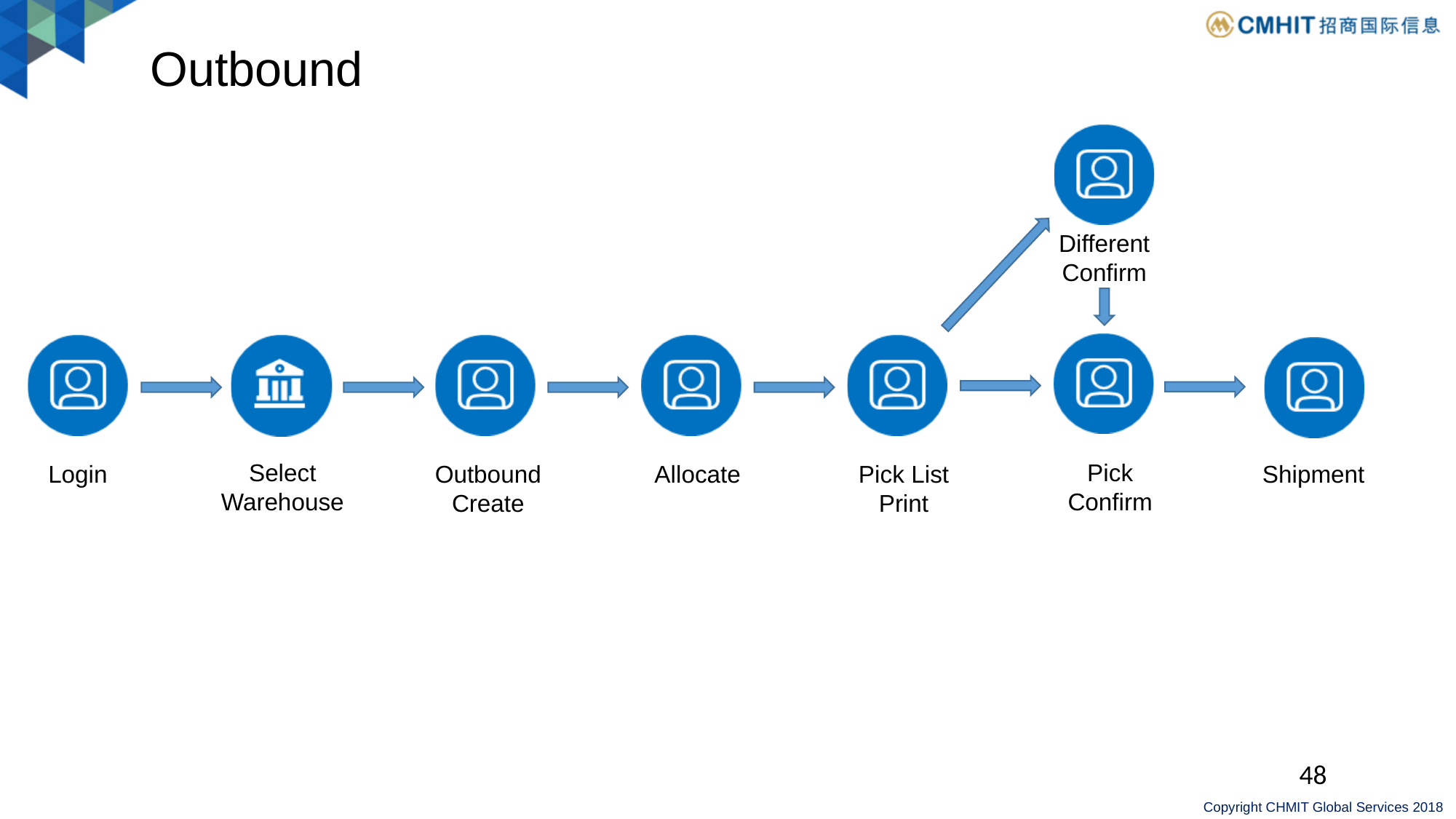

Outbound

Different
Confirm

Select
Warehouse
Pick
Confirm
Login
Shipment
Outbound
Create
Allocate
Pick List
Print
48